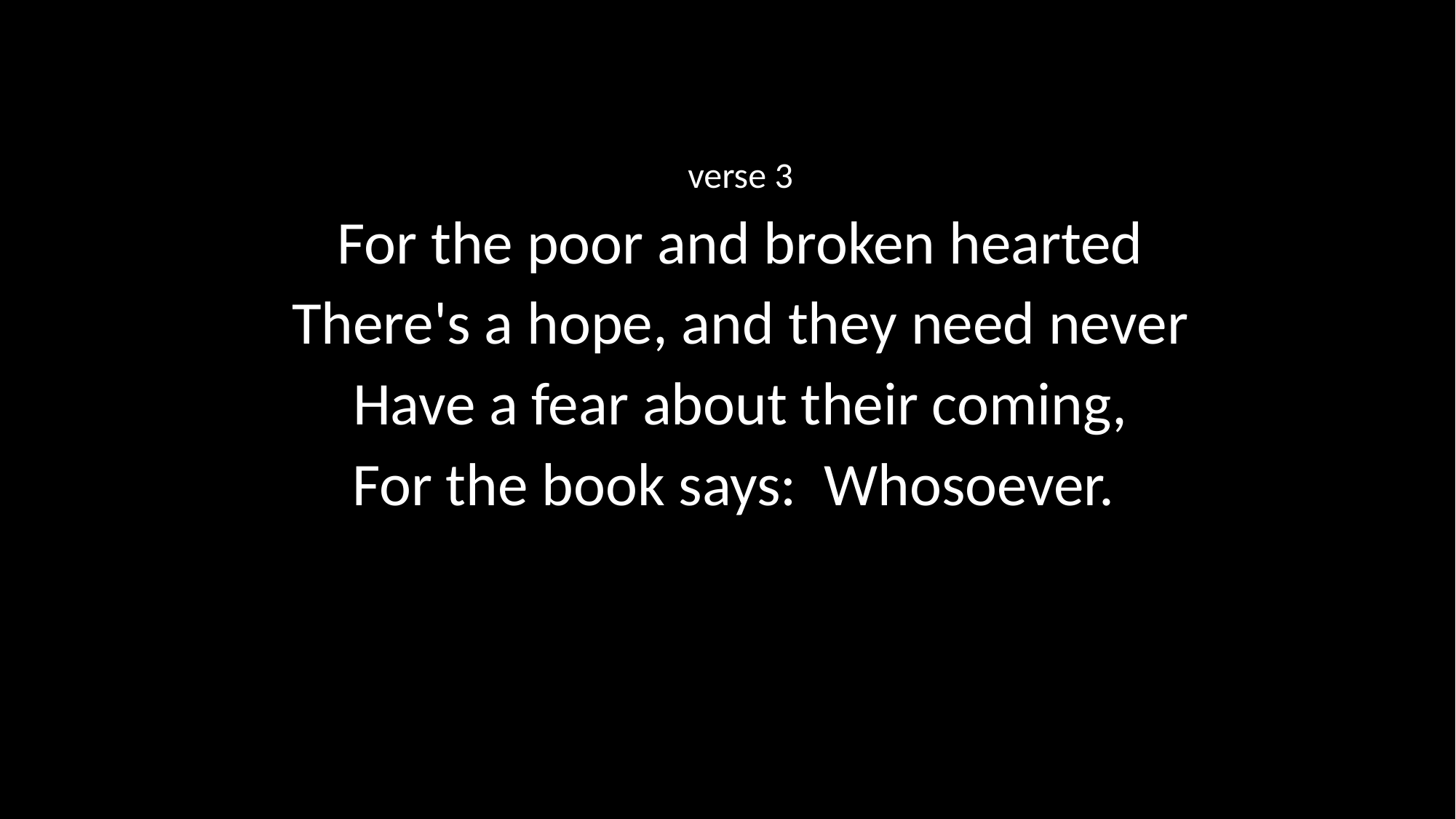

verse 3
For the poor and broken hearted
There's a hope, and they need never
Have a fear about their coming,
For the book says:  Whosoever.